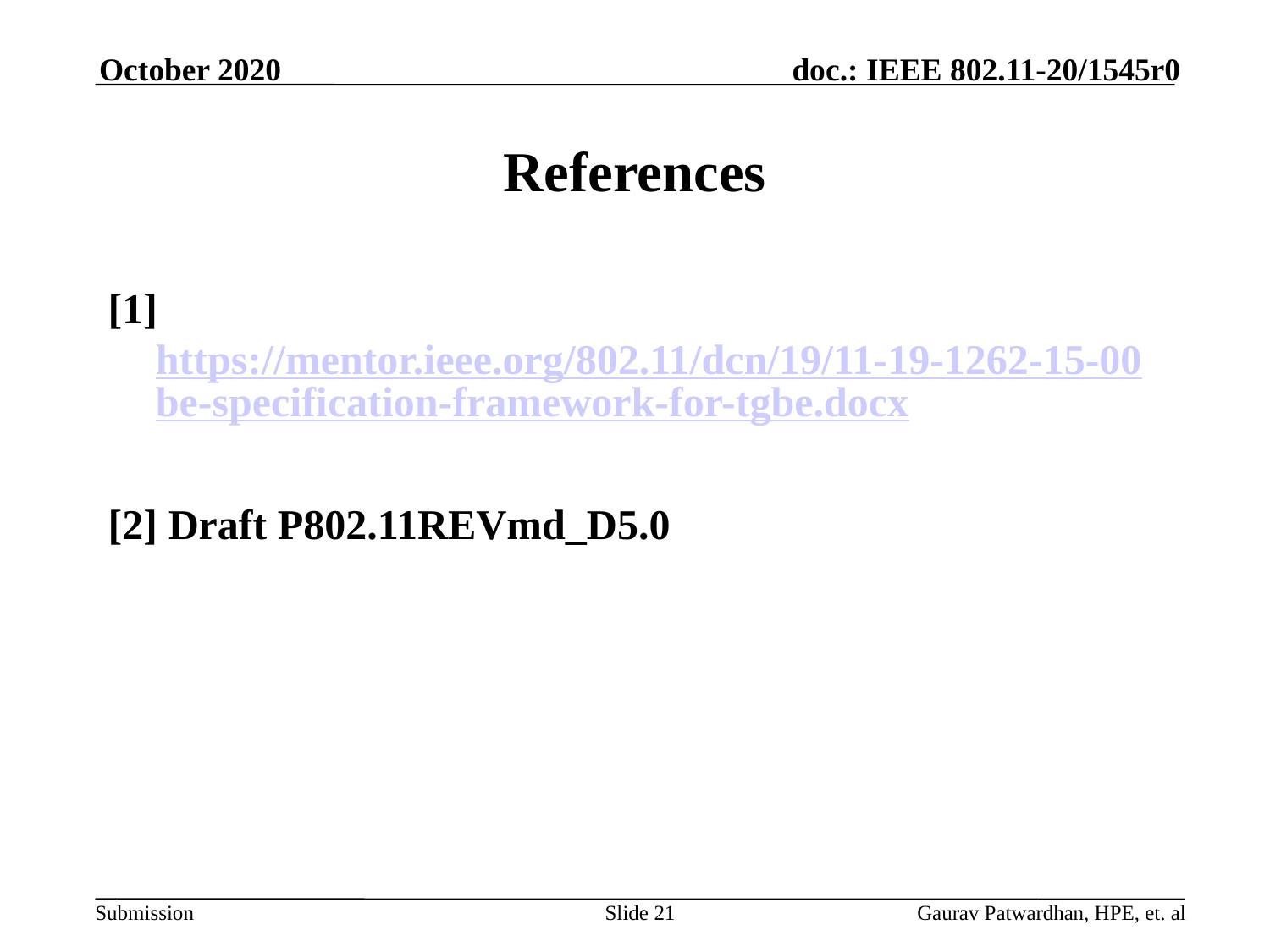

October 2020
# References
[1] https://mentor.ieee.org/802.11/dcn/19/11-19-1262-15-00be-specification-framework-for-tgbe.docx

[2] Draft P802.11REVmd_D5.0
Slide 21
Gaurav Patwardhan, HPE, et. al